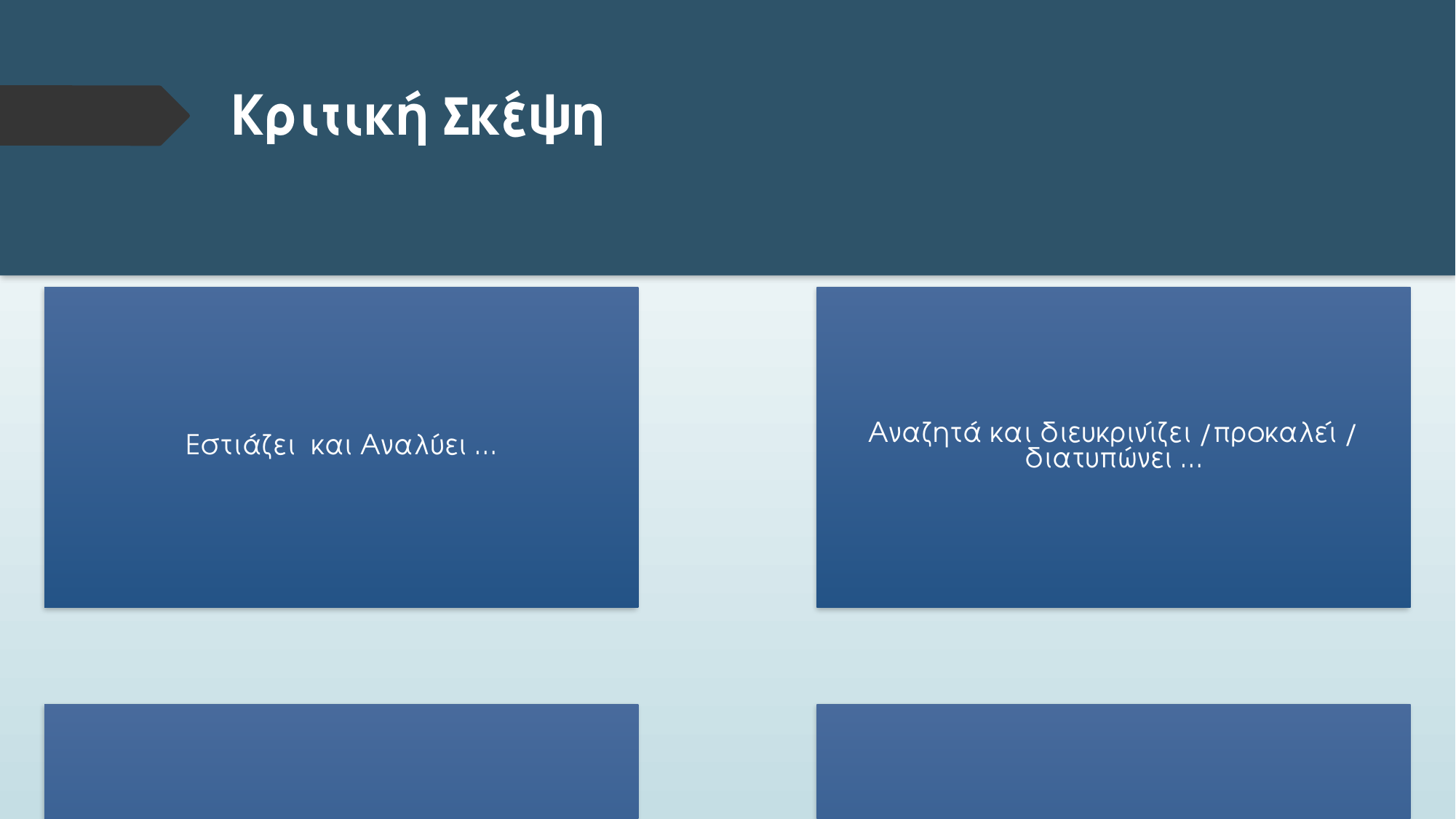

# Κριτική Σκέψη

Εστιάζει  και Αναλύει …
Αναζητά και διευκρινίζει /προκαλεί / διατυπώνει …